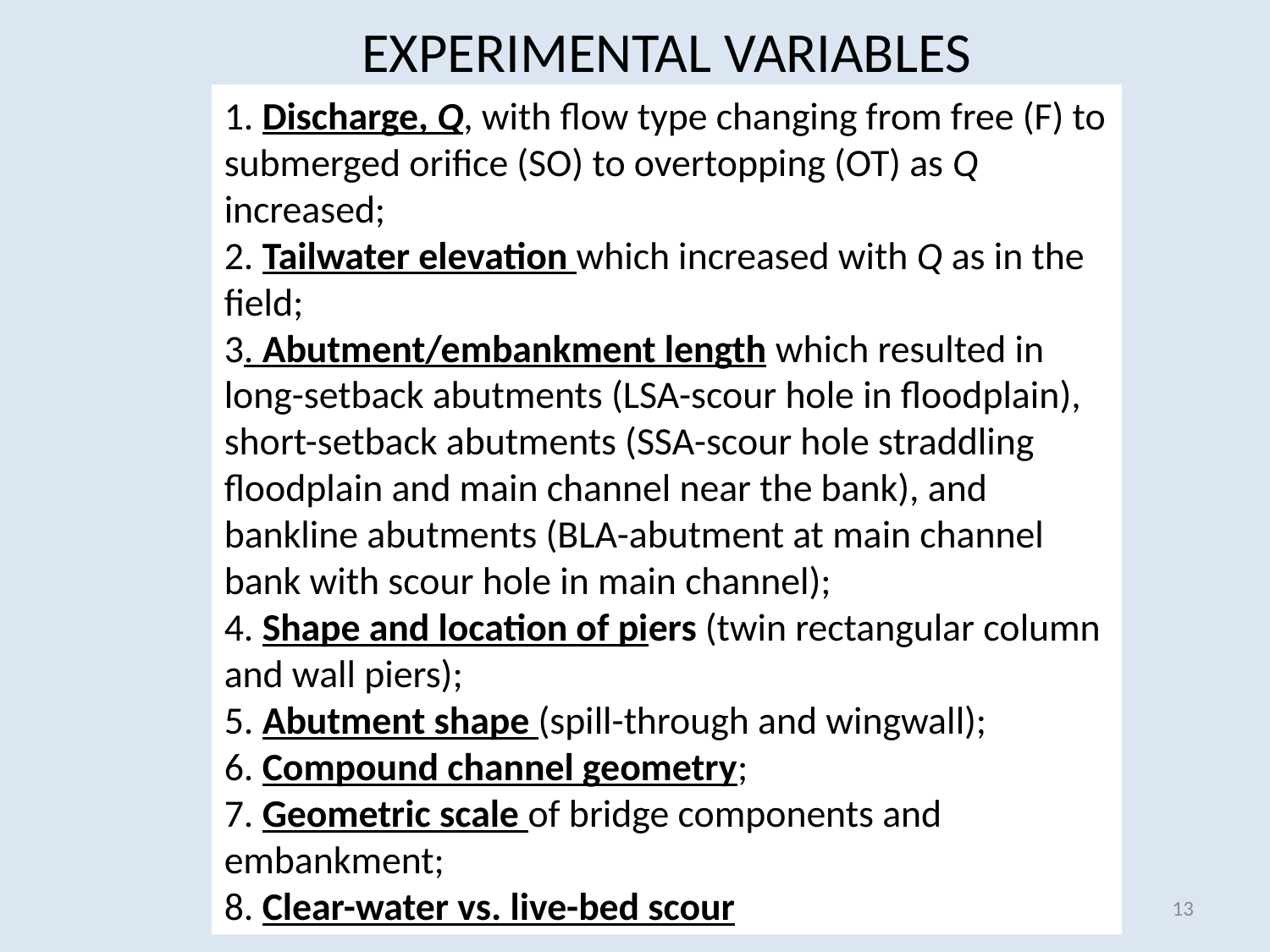

# EXPERIMENTAL VARIABLES
1. Discharge, Q, with flow type changing from free (F) to submerged orifice (SO) to overtopping (OT) as Q increased;
2. Tailwater elevation which increased with Q as in the field;
3. Abutment/embankment length which resulted in long-setback abutments (LSA-scour hole in floodplain), short-setback abutments (SSA-scour hole straddling floodplain and main channel near the bank), and bankline abutments (BLA-abutment at main channel bank with scour hole in main channel);
4. Shape and location of piers (twin rectangular column and wall piers);
5. Abutment shape (spill-through and wingwall);
6. Compound channel geometry;
7. Geometric scale of bridge components and embankment;
8. Clear-water vs. live-bed scour
13